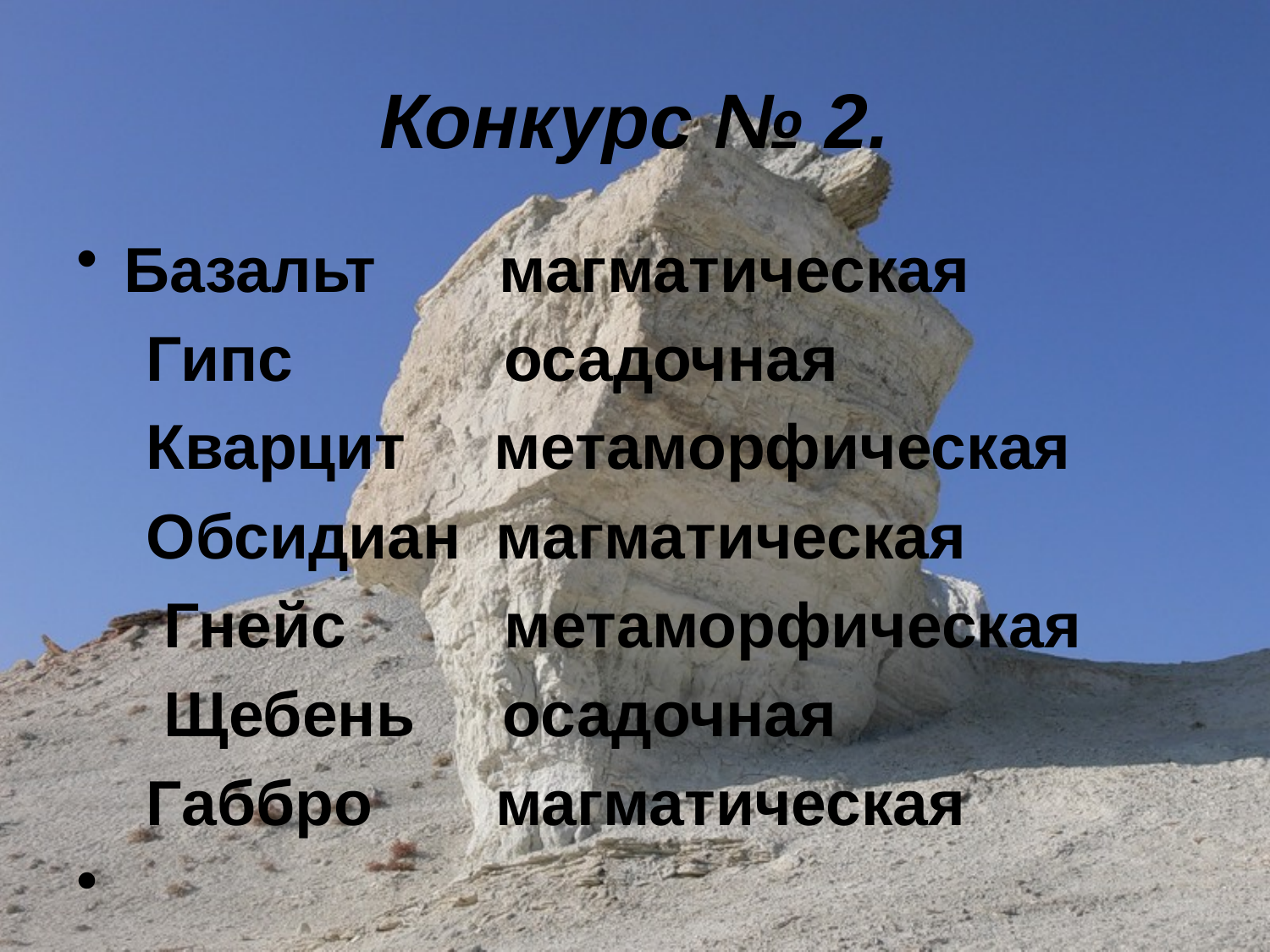

# Конкурс № 2.
Базальт       магматическая
    Гипс            осадочная
    Кварцит     метаморфическая
    Обсидиан  магматическая
     Гнейс         метаморфическая
     Щебень     осадочная
    Габбро       магматическая